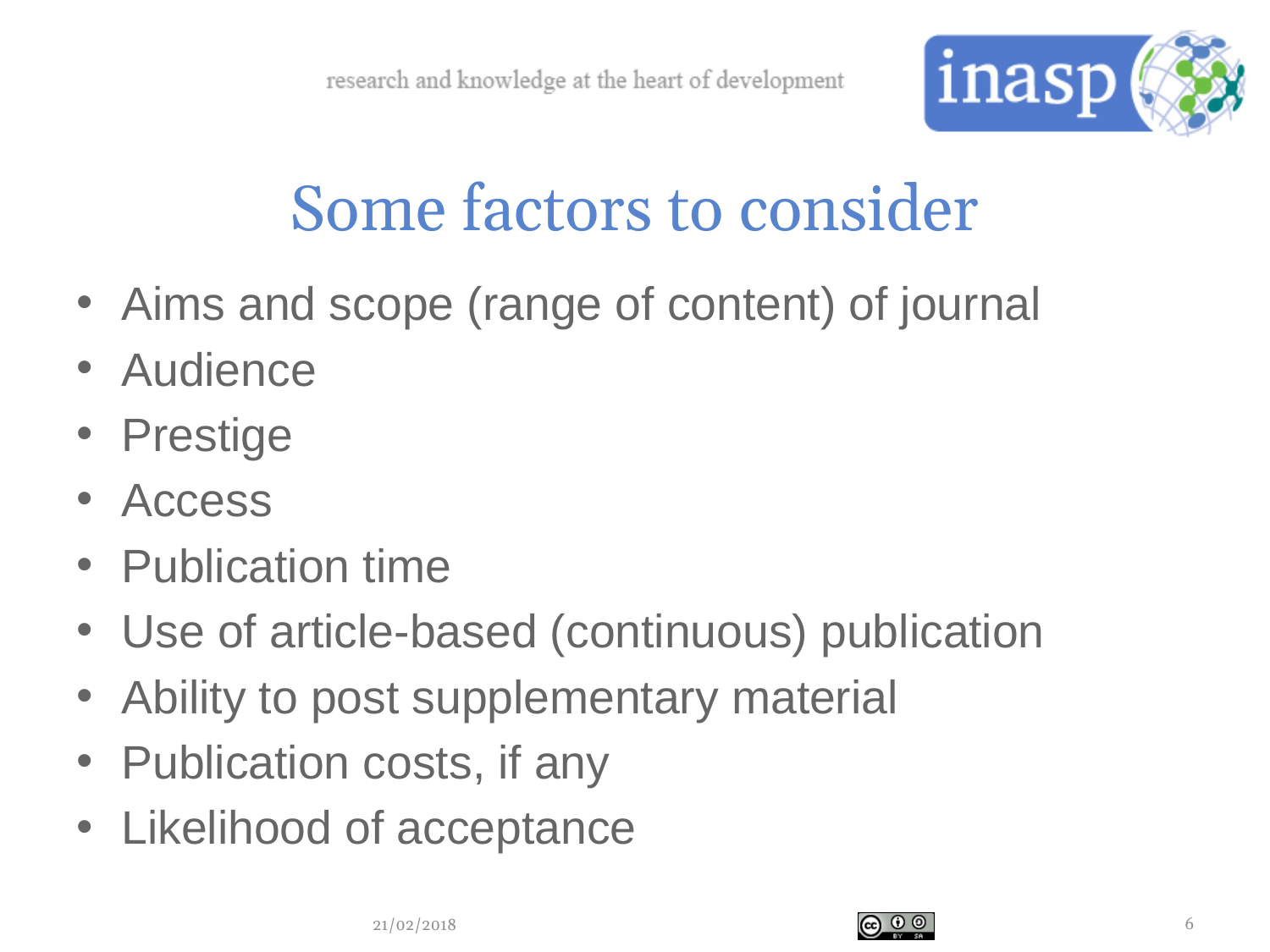

Some factors to consider
Aims and scope (range of content) of journal
Audience
Prestige
Access
Publication time
Use of article-based (continuous) publication
Ability to post supplementary material
Publication costs, if any
Likelihood of acceptance
21/02/2018

6